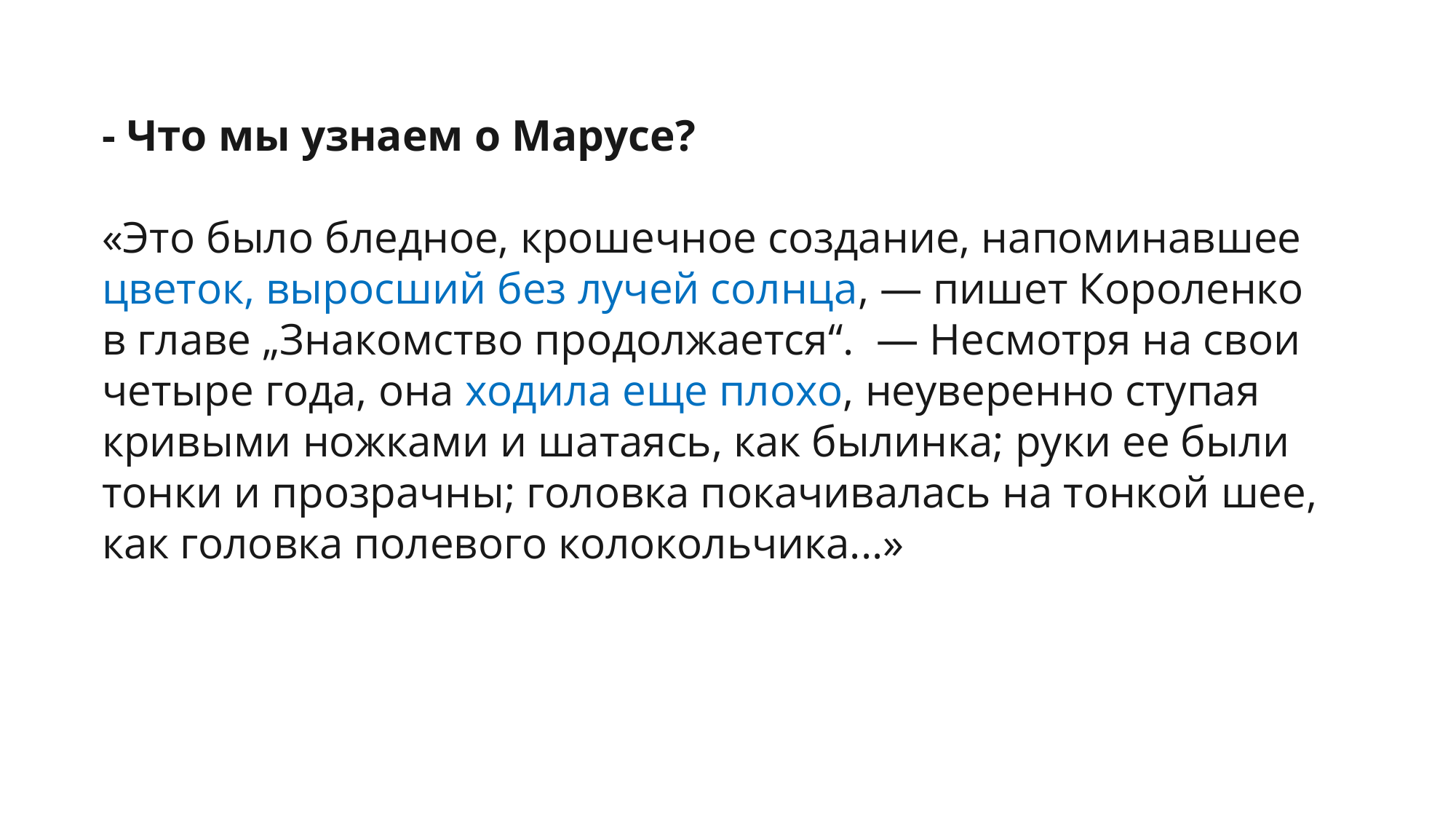

- Что мы узнаем о Марусе?

«Это было бледное, крошечное создание, напоминавшее цветок, выросший без лучей солнца, — пишет Короленко в главе „Знакомство продолжается“.  — Несмотря на свои четыре года, она ходила еще плохо, неуверенно ступая кривыми ножками и шатаясь, как былинка; руки ее были тонки и прозрачны; головка покачивалась на тонкой шее, как головка полевого колокольчика...»